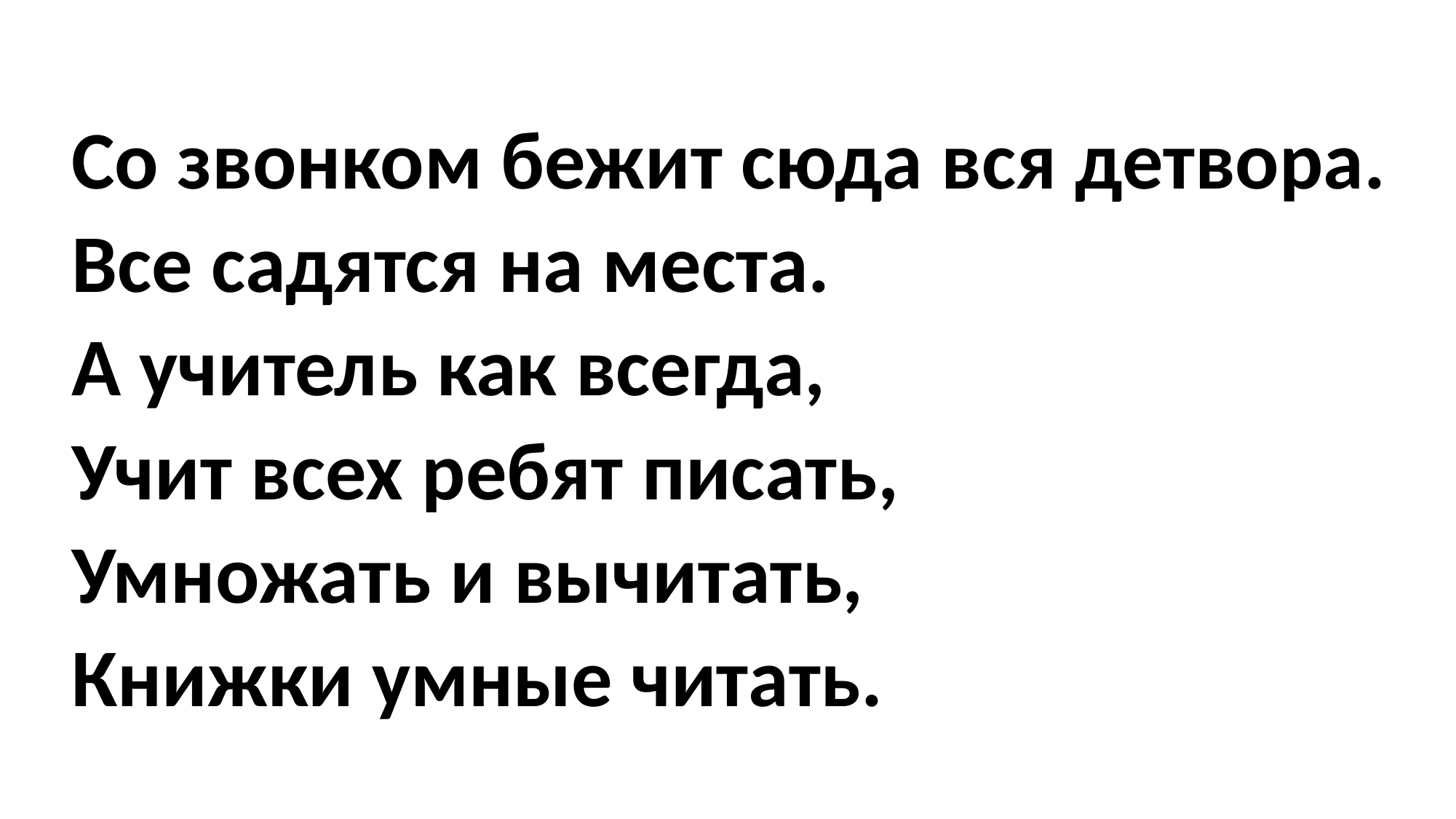

#
Со звонком бежит сюда вся детвора.
Все садятся на места.
А учитель как всегда,
Учит всех ребят писать,
Умножать и вычитать,
Книжки умные читать.